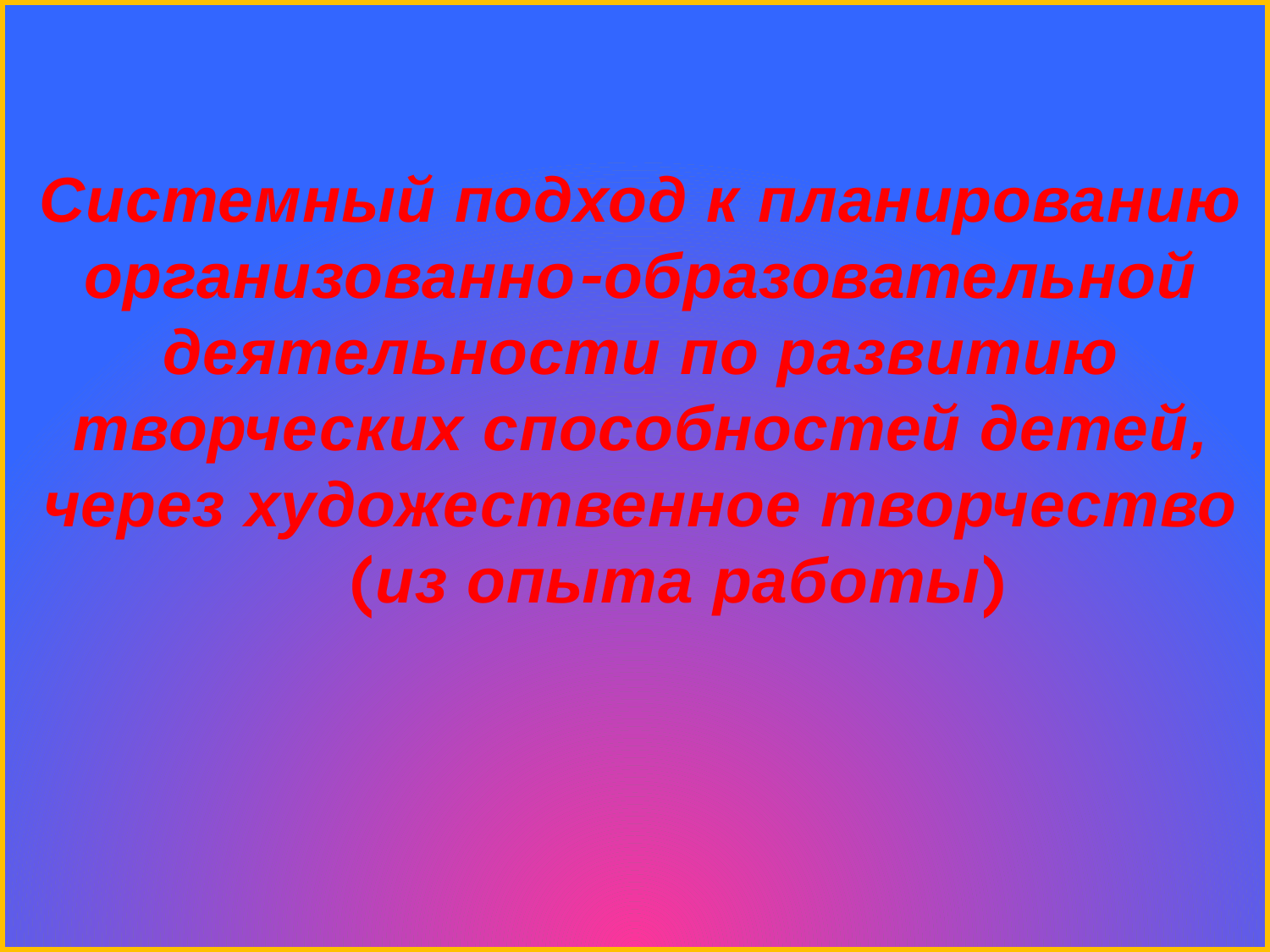

# Системный подход к планированию организованно-образовательной деятельности по развитию творческих способностей детей, через художественное творчество (из опыта работы)